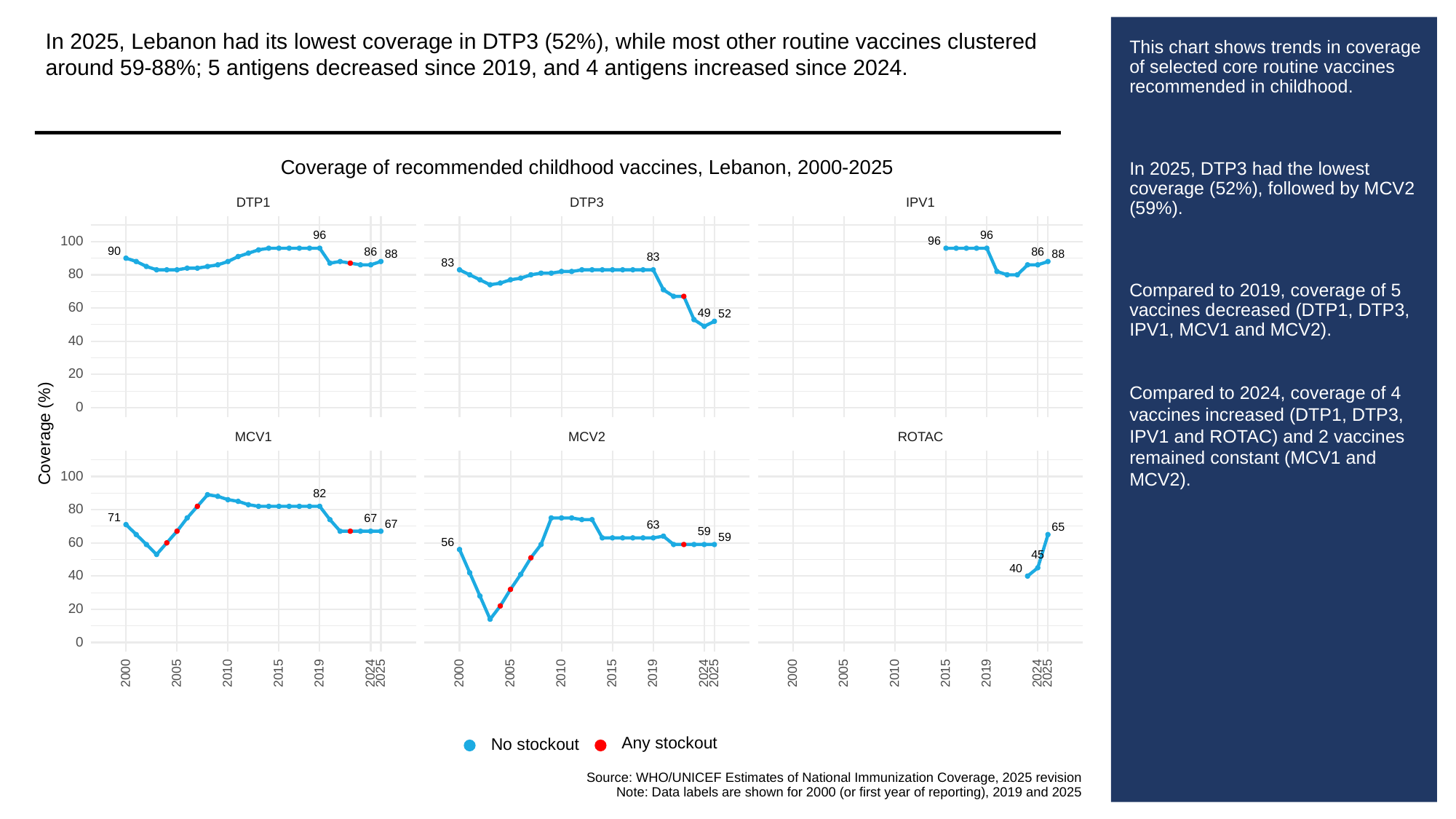

In 2025, Lebanon had its lowest coverage in DTP3 (52%), while most other routine vaccines clustered around 59-88%; 5 antigens decreased since 2019, and 4 antigens increased since 2024.
# This chart shows trends in coverage of selected core routine vaccines recommended in childhood.

In 2025, DTP3 had the lowest coverage (52%), followed by MCV2 (59%).

Compared to 2019, coverage of 5 vaccines decreased (DTP1, DTP3, IPV1, MCV1 and MCV2).

Compared to 2024, coverage of 4 vaccines increased (DTP1, DTP3, IPV1 and ROTAC) and 2 vaccines remained constant (MCV1 and MCV2).

Coverage of recommended childhood vaccines, Lebanon, 2000-2025
DTP3
DTP1
IPV1

96
96
100
96

90

86
86

88
88

83

83

80

60

49
52

40

20

0

Coverage (%)
ROTAC
MCV1
MCV2

100

82

80

71
67

67
63

65

59

59

60
56

45

40

40

20

0

2000
2005
2010
2015
2019
2024
2025
2000
2005
2010
2015
2019
2024
2025
2000
2005
2010
2015
2019
2024
2025
Any stockout
No stockout

Source: WHO/UNICEF Estimates of National Immunization Coverage, 2025 revision
Note: Data labels are shown for 2000 (or first year of reporting), 2019 and 2025